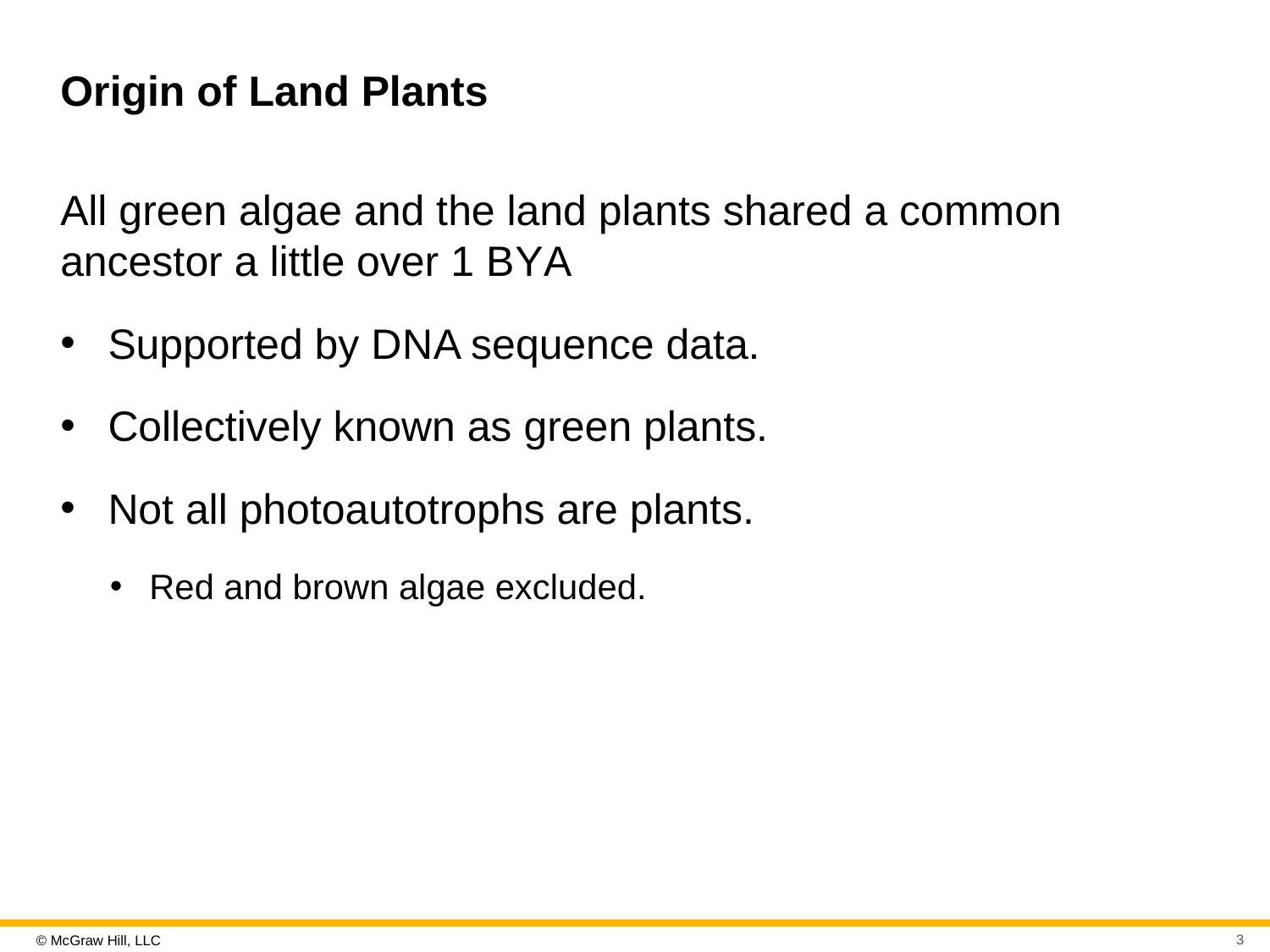

# Origin of Land Plants
All green algae and the land plants shared a common ancestor a little over 1 B Y A
Supported by D N A sequence data.
Collectively known as green plants.
Not all photoautotrophs are plants.
Red and brown algae excluded.
3